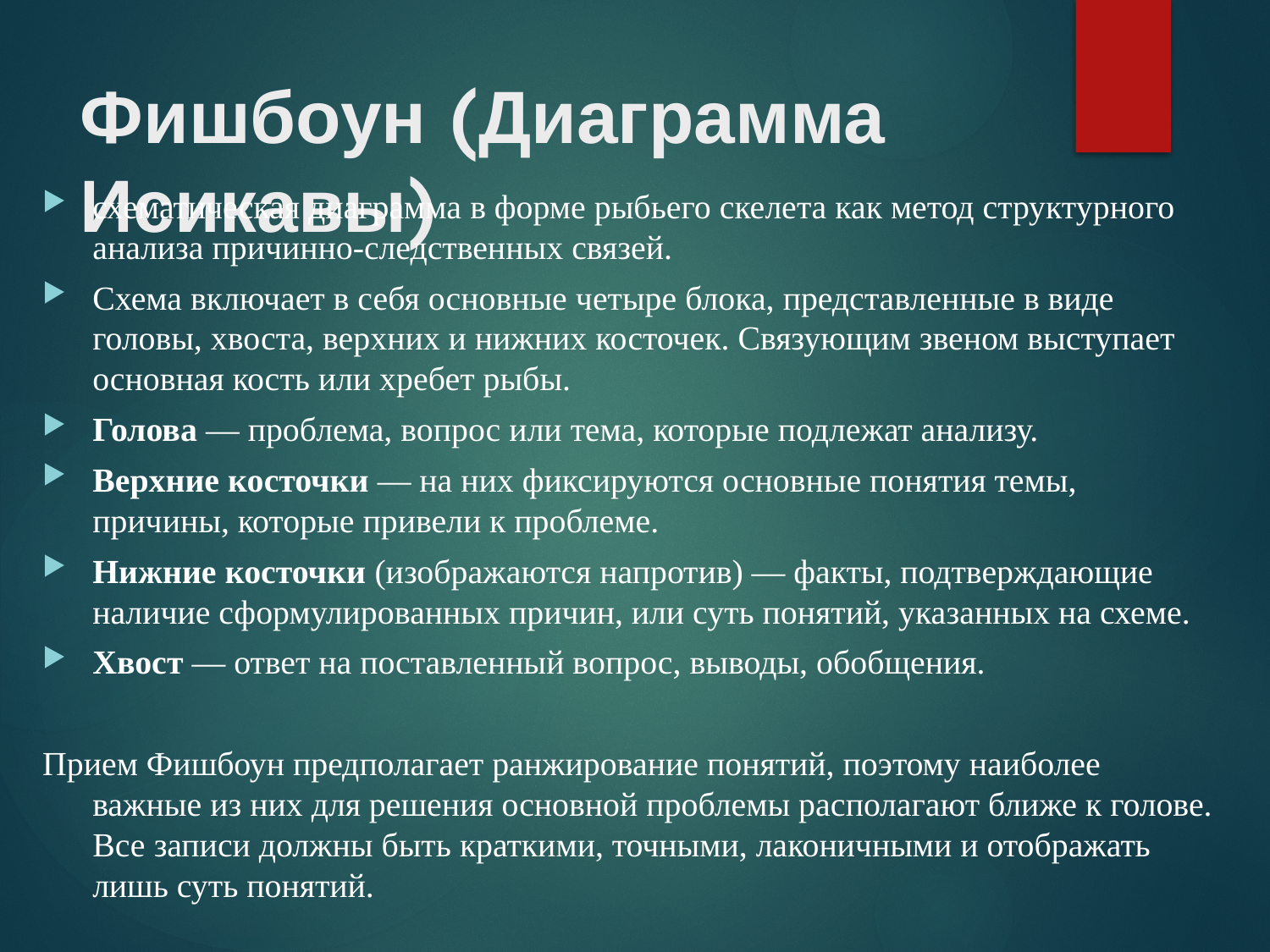

# Фишбоун (Диаграмма Исикавы)
схематическая диаграмма в форме рыбьего скелета как метод структурного анализа причинно-следственных связей.
Схема включает в себя основные четыре блока, представленные в виде головы, хвоста, верхних и нижних косточек. Связующим звеном выступает основная кость или хребет рыбы.
Голова — проблема, вопрос или тема, которые подлежат анализу.
Верхние косточки — на них фиксируются основные понятия темы, причины, которые привели к проблеме.
Нижние косточки (изображаются напротив) — факты, подтверждающие наличие сформулированных причин, или суть понятий, указанных на схеме.
Хвост — ответ на поставленный вопрос, выводы, обобщения.

Прием Фишбоун предполагает ранжирование понятий, поэтому наиболее важные из них для решения основной проблемы располагают ближе к голове. Все записи должны быть краткими, точными, лаконичными и отображать лишь суть понятий.